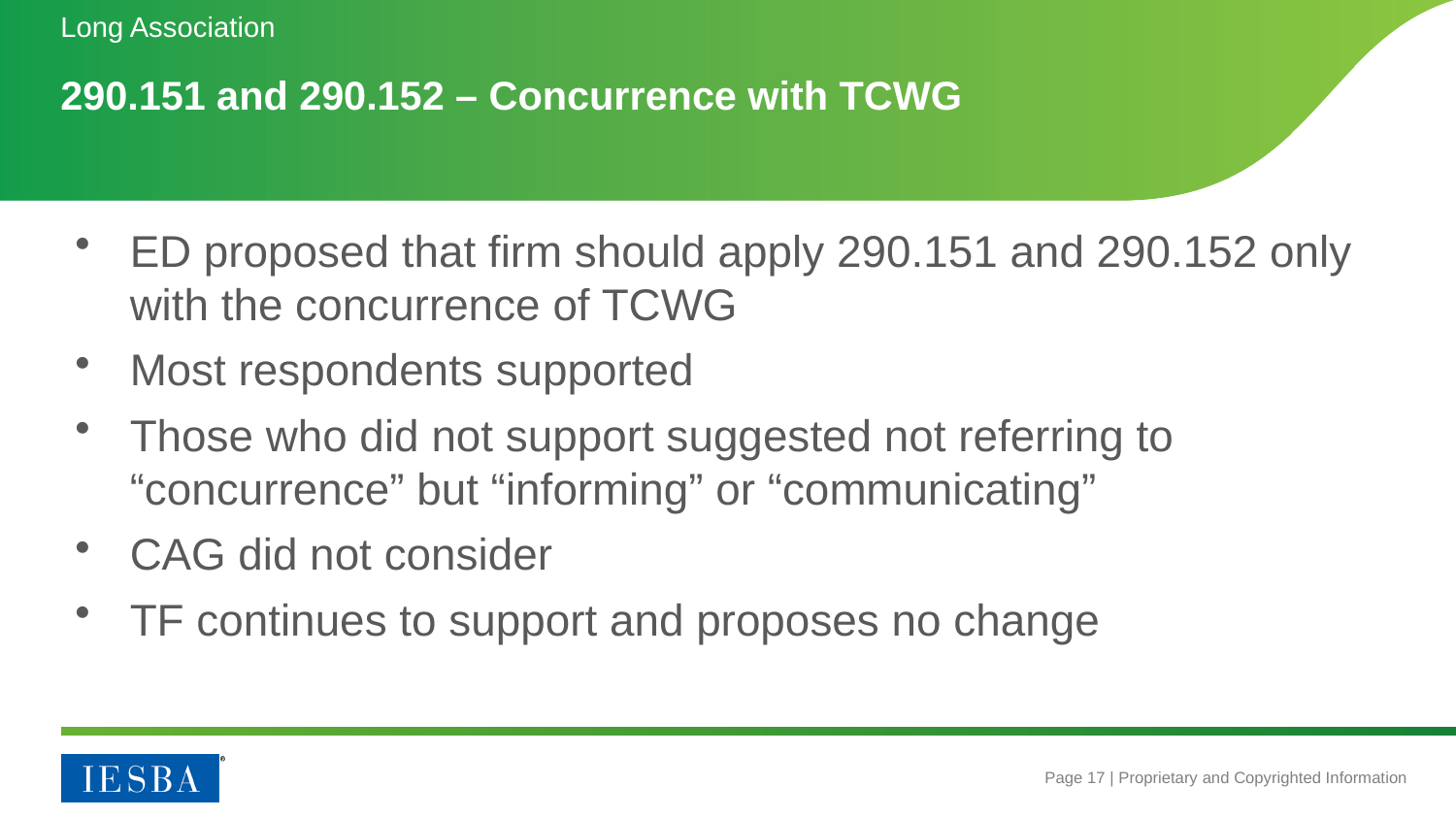

Long Association
# 290.151 and 290.152 – Concurrence with TCWG
ED proposed that firm should apply 290.151 and 290.152 only with the concurrence of TCWG
Most respondents supported
Those who did not support suggested not referring to “concurrence” but “informing” or “communicating”
CAG did not consider
TF continues to support and proposes no change